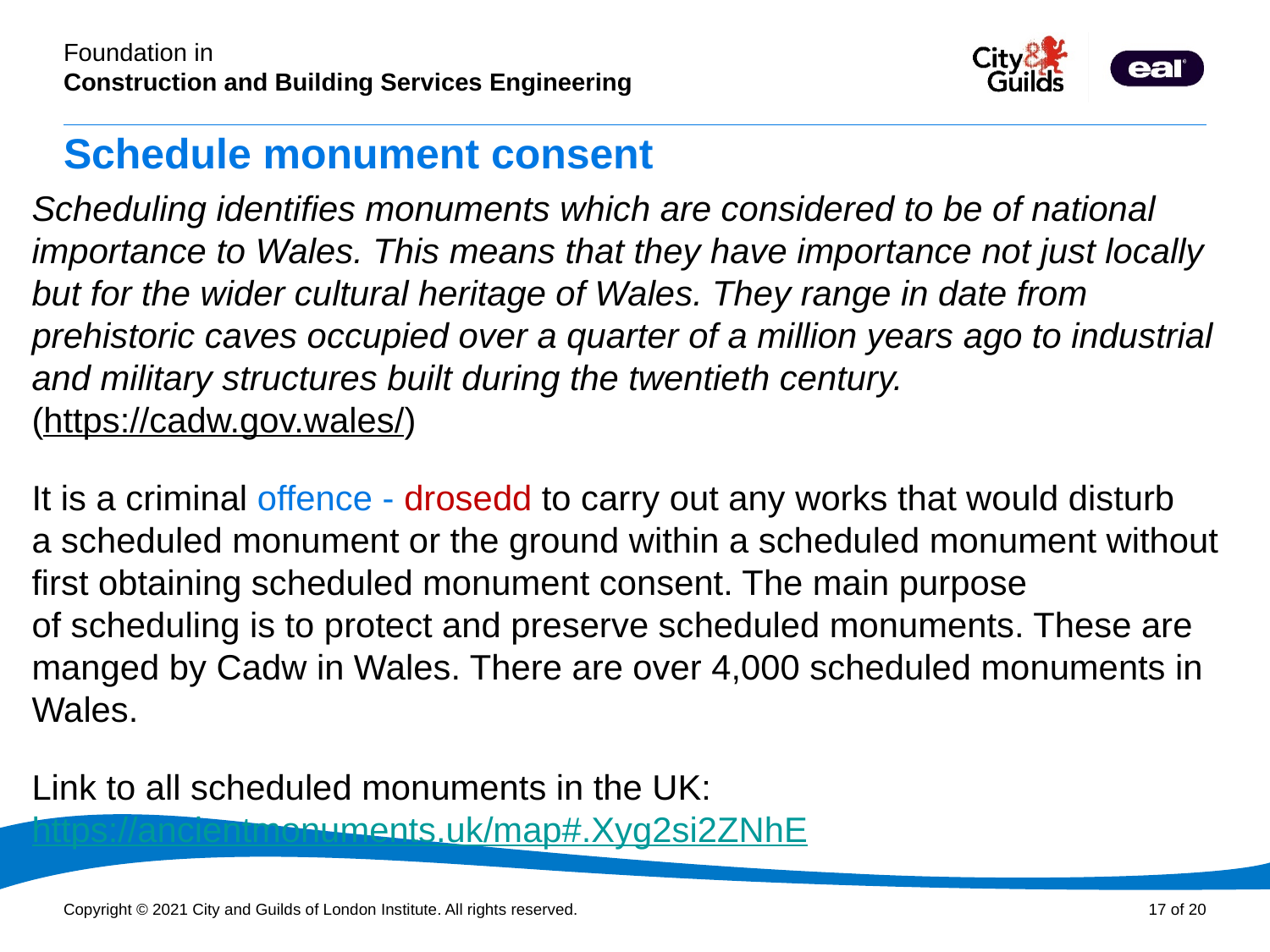

# Schedule monument consent
Scheduling identifies monuments which are considered to be of national importance to Wales. This means that they have importance not just locally but for the wider cultural heritage of Wales. They range in date from prehistoric caves occupied over a quarter of a million years ago to industrial and military structures built during the twentieth century. 
(https://cadw.gov.wales/)
It is a criminal offence - drosedd to carry out any works that would disturb a scheduled monument or the ground within a scheduled monument without first obtaining scheduled monument consent. The main purpose of scheduling is to protect and preserve scheduled monuments. These are manged by Cadw in Wales. There are over 4,000 scheduled monuments in Wales.
Link to all scheduled monuments in the UK: https://ancientmonuments.uk/map#.Xyg2si2ZNhE